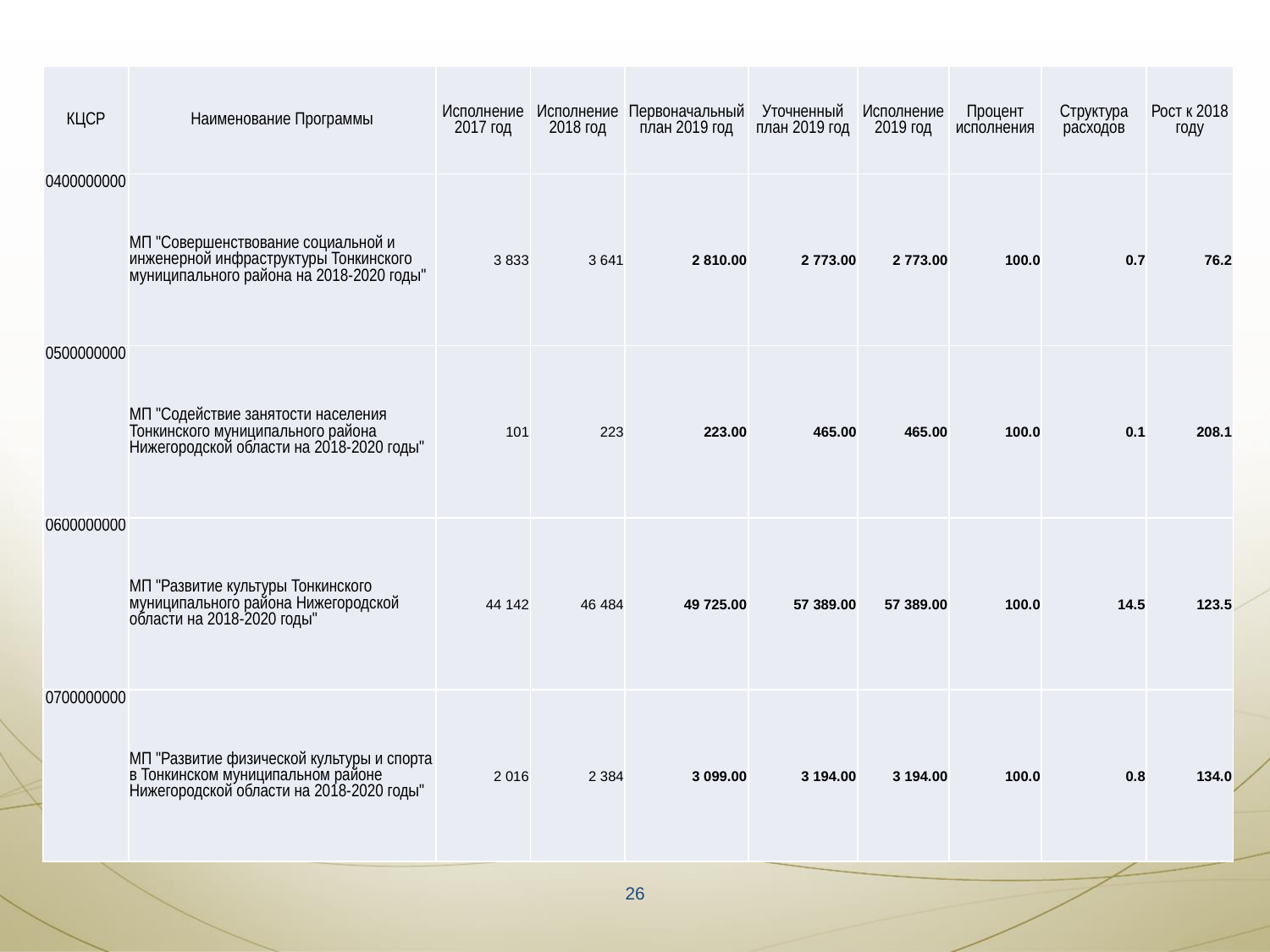

| КЦСР | Наименование Программы | Исполнение 2017 год | Исполнение 2018 год | Первоначальный план 2019 год | Уточненный план 2019 год | Исполнение 2019 год | Процент исполнения | Структура расходов | Рост к 2018 году |
| --- | --- | --- | --- | --- | --- | --- | --- | --- | --- |
| 0400000000 | МП "Совершенствование социальной и инженерной инфраструктуры Тонкинского муниципального района на 2018-2020 годы" | 3 833 | 3 641 | 2 810.00 | 2 773.00 | 2 773.00 | 100.0 | 0.7 | 76.2 |
| 0500000000 | МП "Содействие занятости населения Тонкинского муниципального района Нижегородской области на 2018-2020 годы" | 101 | 223 | 223.00 | 465.00 | 465.00 | 100.0 | 0.1 | 208.1 |
| 0600000000 | МП "Развитие культуры Тонкинского муниципального района Нижегородской области на 2018-2020 годы" | 44 142 | 46 484 | 49 725.00 | 57 389.00 | 57 389.00 | 100.0 | 14.5 | 123.5 |
| 0700000000 | МП "Развитие физической культуры и спорта в Тонкинском муниципальном районе Нижегородской области на 2018-2020 годы" | 2 016 | 2 384 | 3 099.00 | 3 194.00 | 3 194.00 | 100.0 | 0.8 | 134.0 |

26